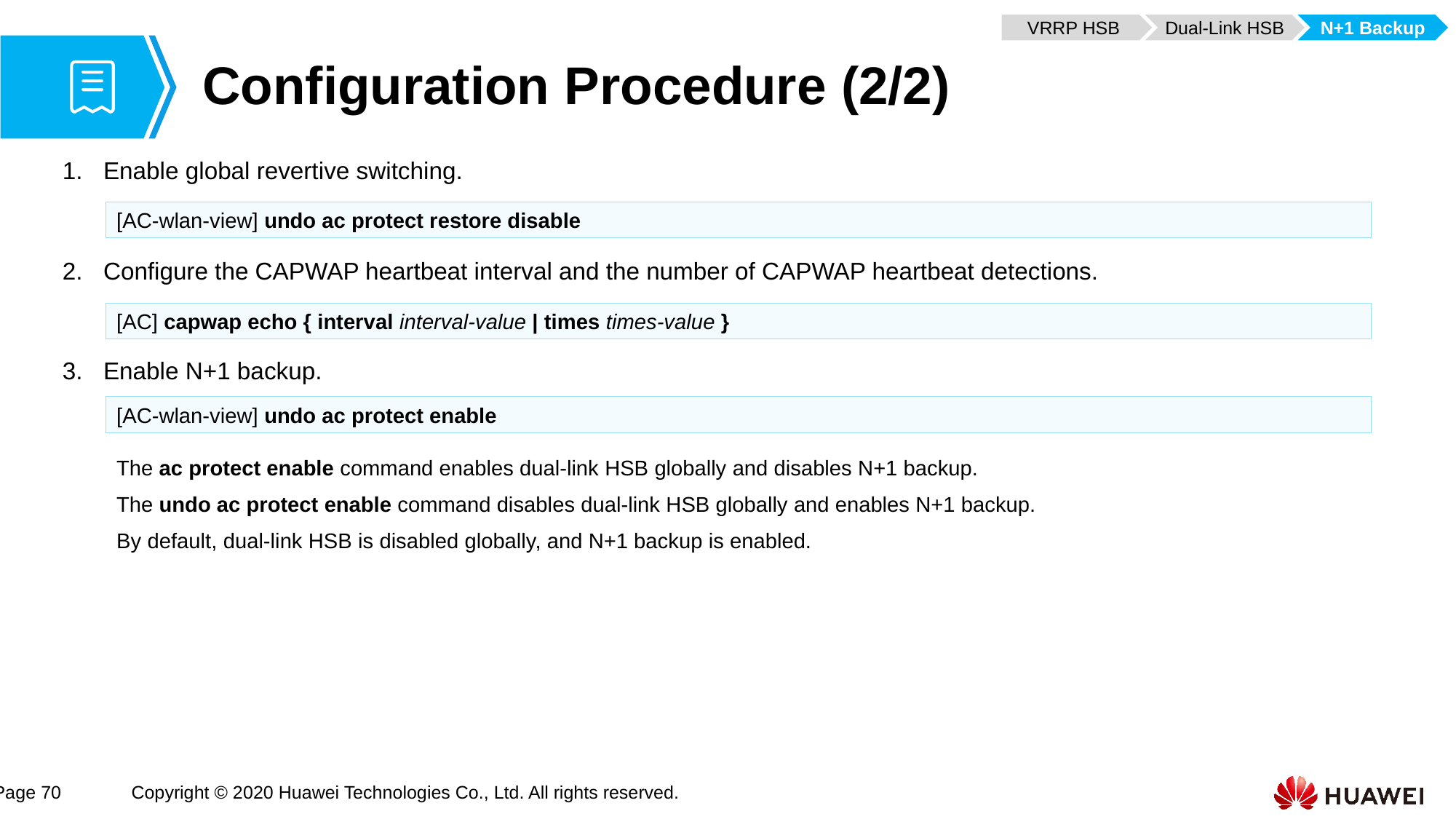

VRRP HSB
Dual-Link HSB
N+1 Backup
# Configuration Procedure (2/2)
Enable global revertive switching.
[AC-wlan-view] undo ac protect restore disable
Configure the CAPWAP heartbeat interval and the number of CAPWAP heartbeat detections.
[AC] capwap echo { interval interval-value | times times-value }
Enable N+1 backup.
[AC-wlan-view] undo ac protect enable
The ac protect enable command enables dual-link HSB globally and disables N+1 backup.
The undo ac protect enable command disables dual-link HSB globally and enables N+1 backup.
By default, dual-link HSB is disabled globally, and N+1 backup is enabled.